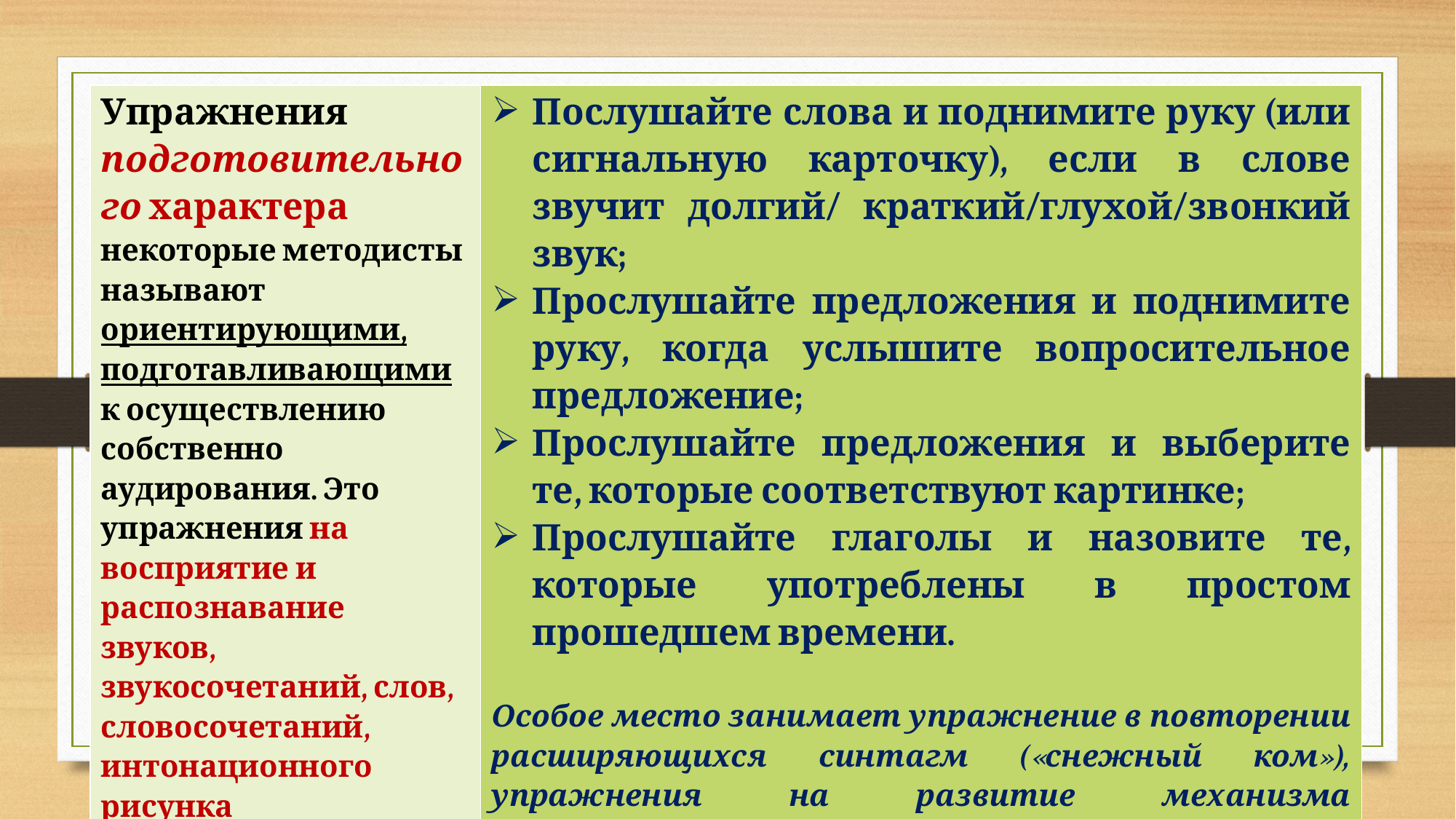

| Упражнения подготовительного характера некоторые методисты называют ориентирующими, подготавливающими к осуществлению собственно аудирования. Это упражнения на восприятие и распознавание звуков, звукосочетаний, слов, словосочетаний, интонационного рисунка фразы, грамматических форм слова. | Послушайте слова и поднимите руку (или сигнальную карточку), если в слове звучит долгий/ краткий/глухой/звонкий звук; Прослушайте предложения и поднимите руку, когда услышите вопросительное предложение; Прослушайте предложения и выберите те, которые соответствуют картинке; Прослушайте глаголы и назовите те, которые употреблены в простом прошедшем времени. Особое место занимает упражнение в повторении расширяющихся синтагм («снежный ком»), упражнения на развитие механизма вероятностного прогнозирования: Прослушайте начало слов и закончите их и др. |
| --- | --- |